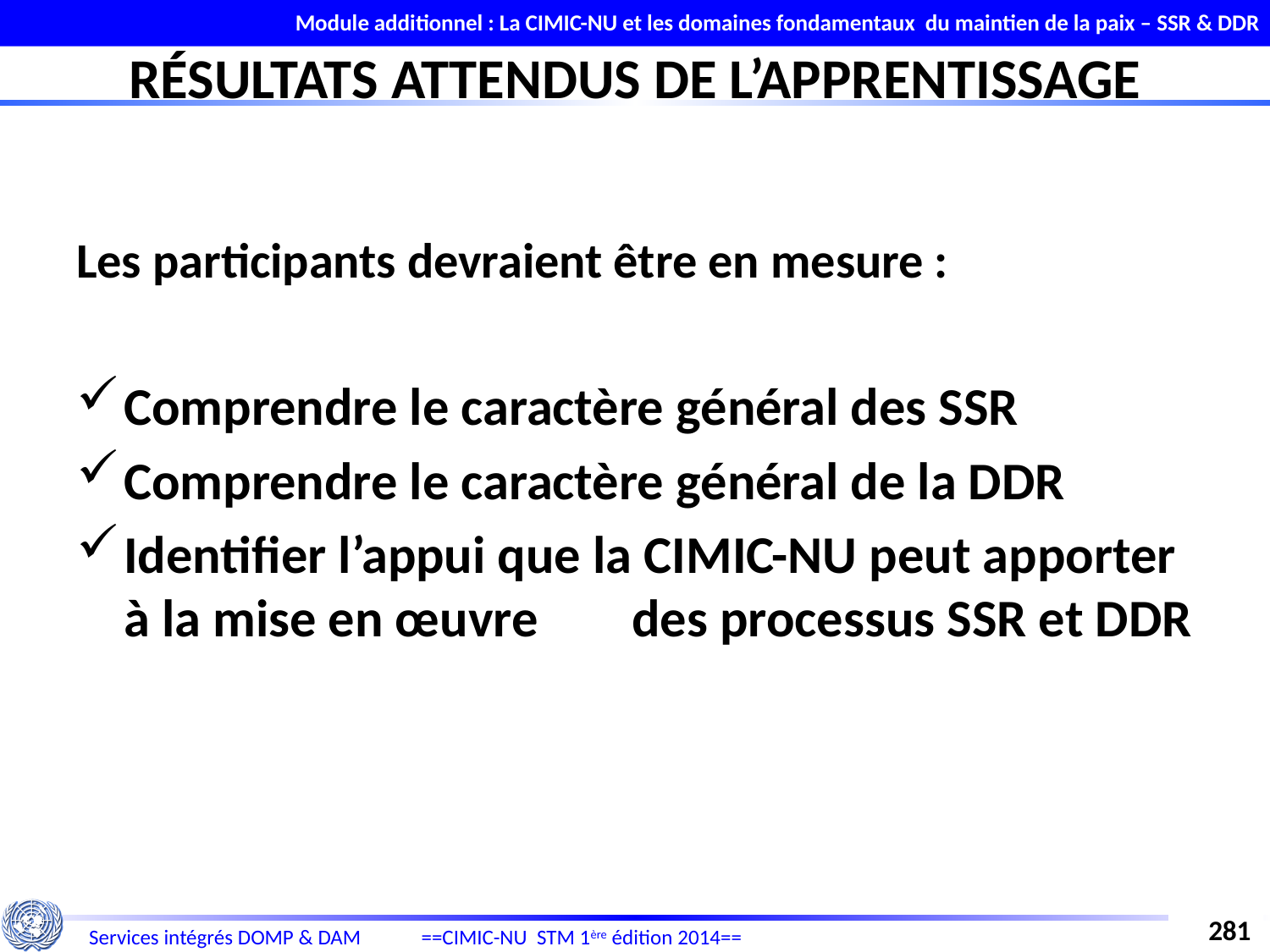

Module additionnel : La CIMIC-NU et les domaines fondamentaux  du maintien de la paix – SSR & DDR
# RÉSULTATS ATTENDUS DE L’APPRENTISSAGE
Les participants devraient être en mesure :

Comprendre le caractère général des SSR
Comprendre le caractère général de la DDR
Identifier l’appui que la CIMIC-NU peut apporter à la mise en œuvre 	des processus SSR et DDR

281
281
Services intégrés DOMP & DAM
==CIMIC-NU  STM 1ère édition 2014==